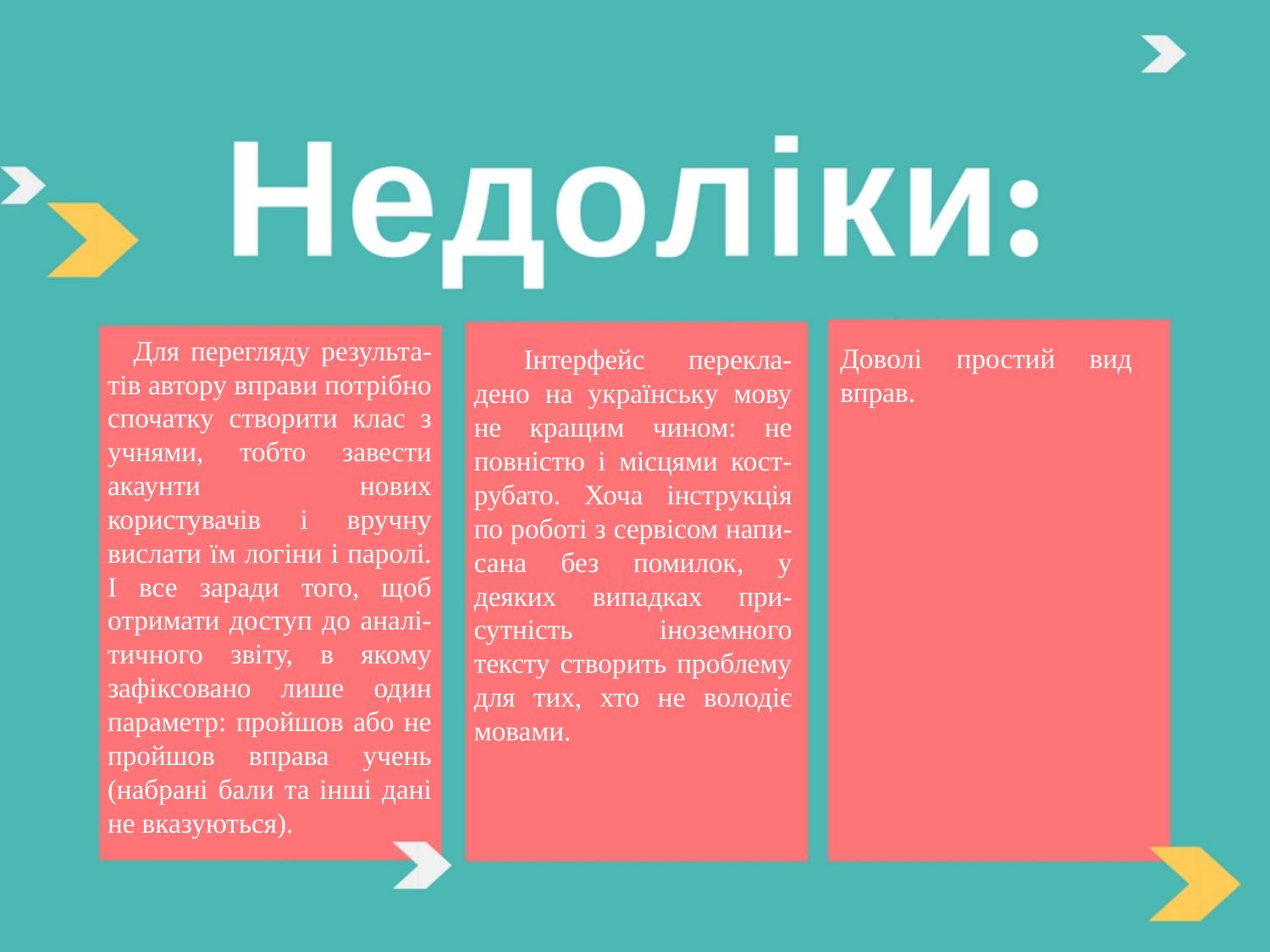

Для перегляду результа-тів автору вправи потрібно спочатку створити клас з учнями, тобто завести акаунти нових користувачів і вручну вислати їм логіни і паролі. І все заради того, щоб отримати доступ до аналі-тичного звіту, в якому зафіксовано лише один параметр: пройшов або не пройшов вправа учень (набрані бали та інші дані не вказуються).
Доволі простий вид вправ.
Інтерфейс перекла-дено на українську мову не кращим чином: не повністю і місцями кост-рубато. Хоча інструкція по роботі з сервісом напи-сана без помилок, у деяких випадках при-сутність іноземного тексту створить проблему для тих, хто не володіє мовами.